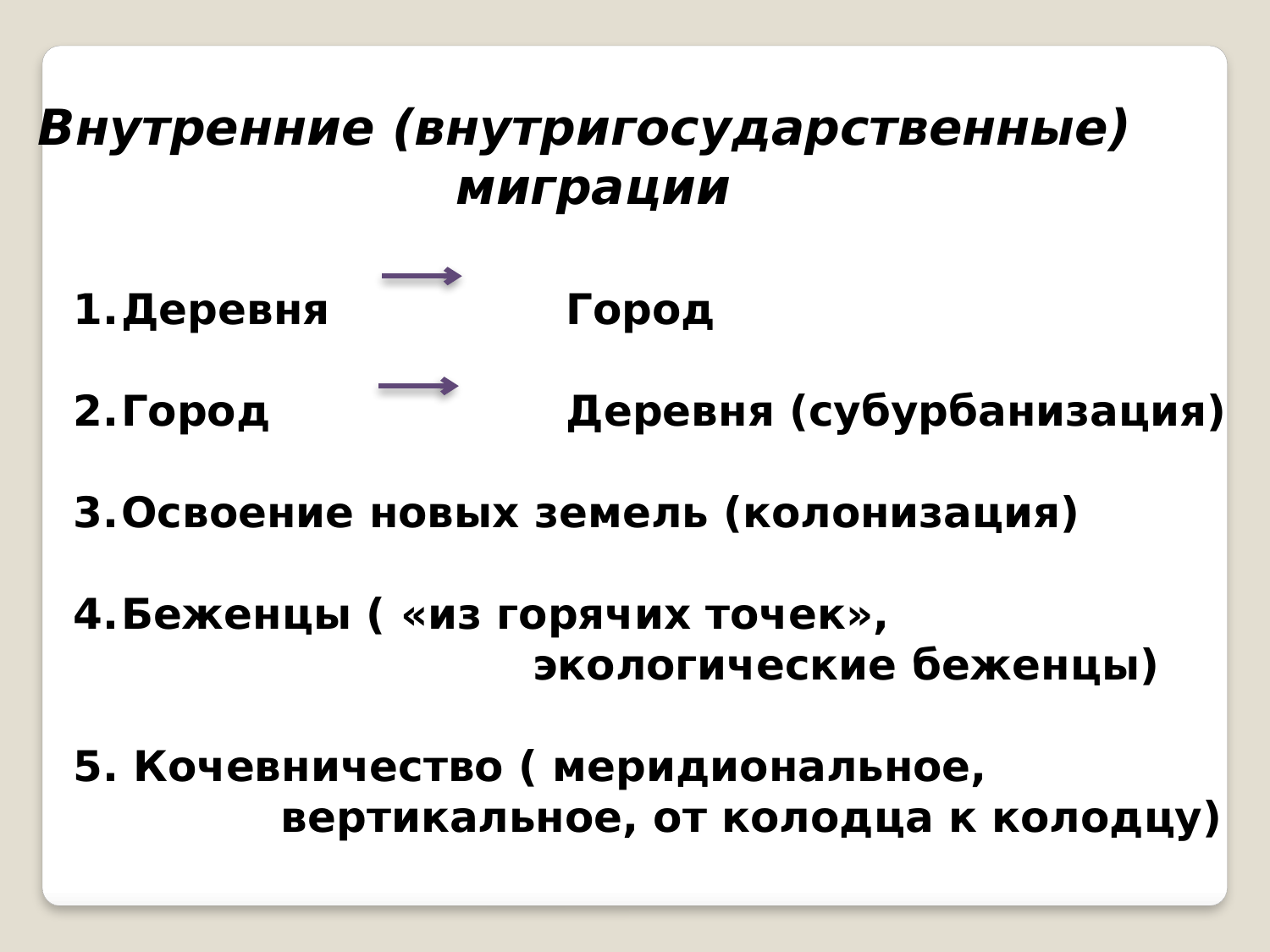

Внутренние (внутригосударственные)
 миграции
Деревня                Город

Город                    Деревня (субурбанизация)

Освоение новых земель (колонизация)

Беженцы ( «из горячих точек»,
                               экологические беженцы)

5. Кочевничество ( меридиональное,
              вертикальное, от колодца к колодцу)